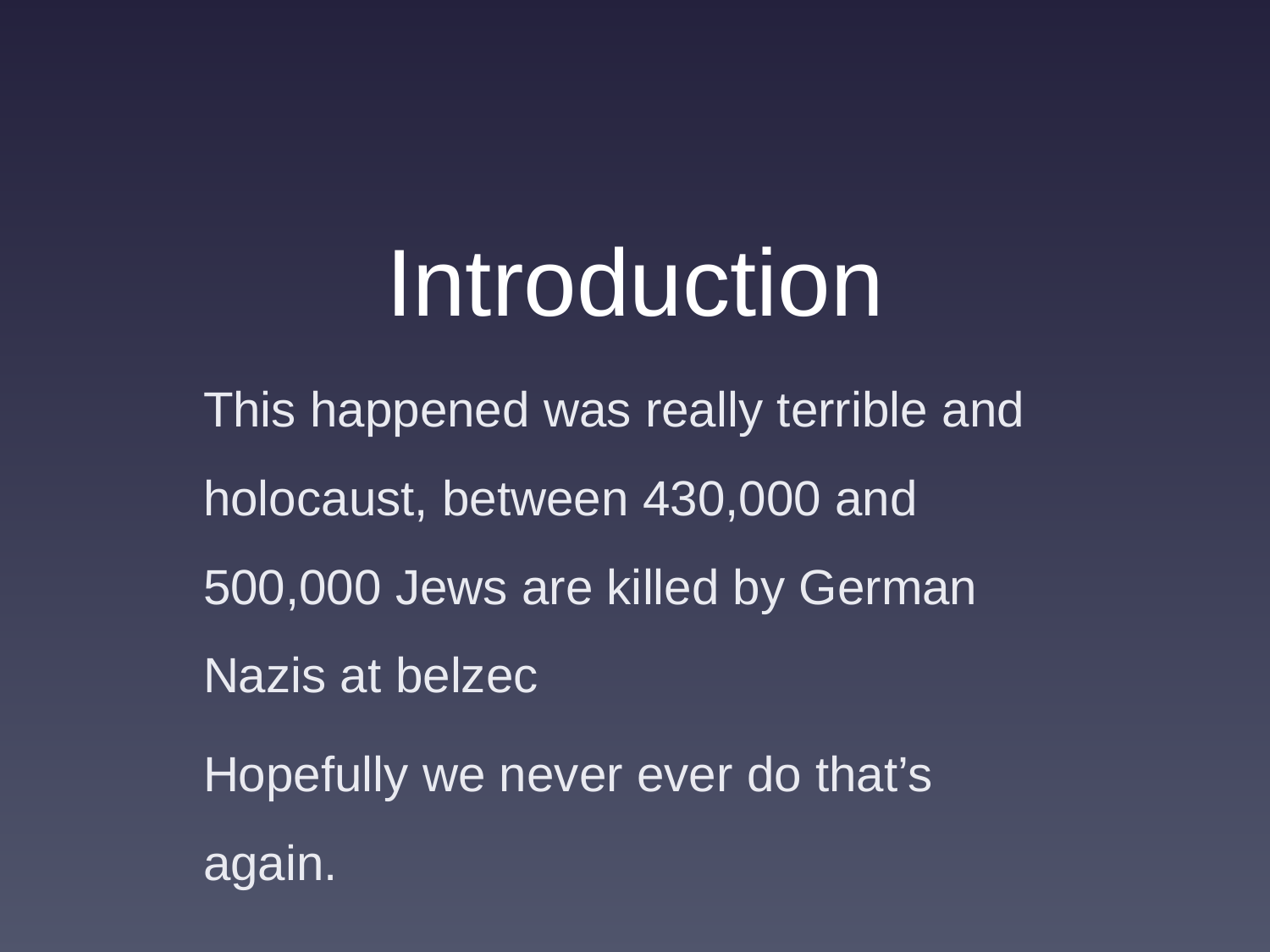

# Introduction
This happened was really terrible and  holocaust, between 430,000 and 500,000 Jews are killed by German Nazis at belzec
Hopefully we never ever do that’s again.